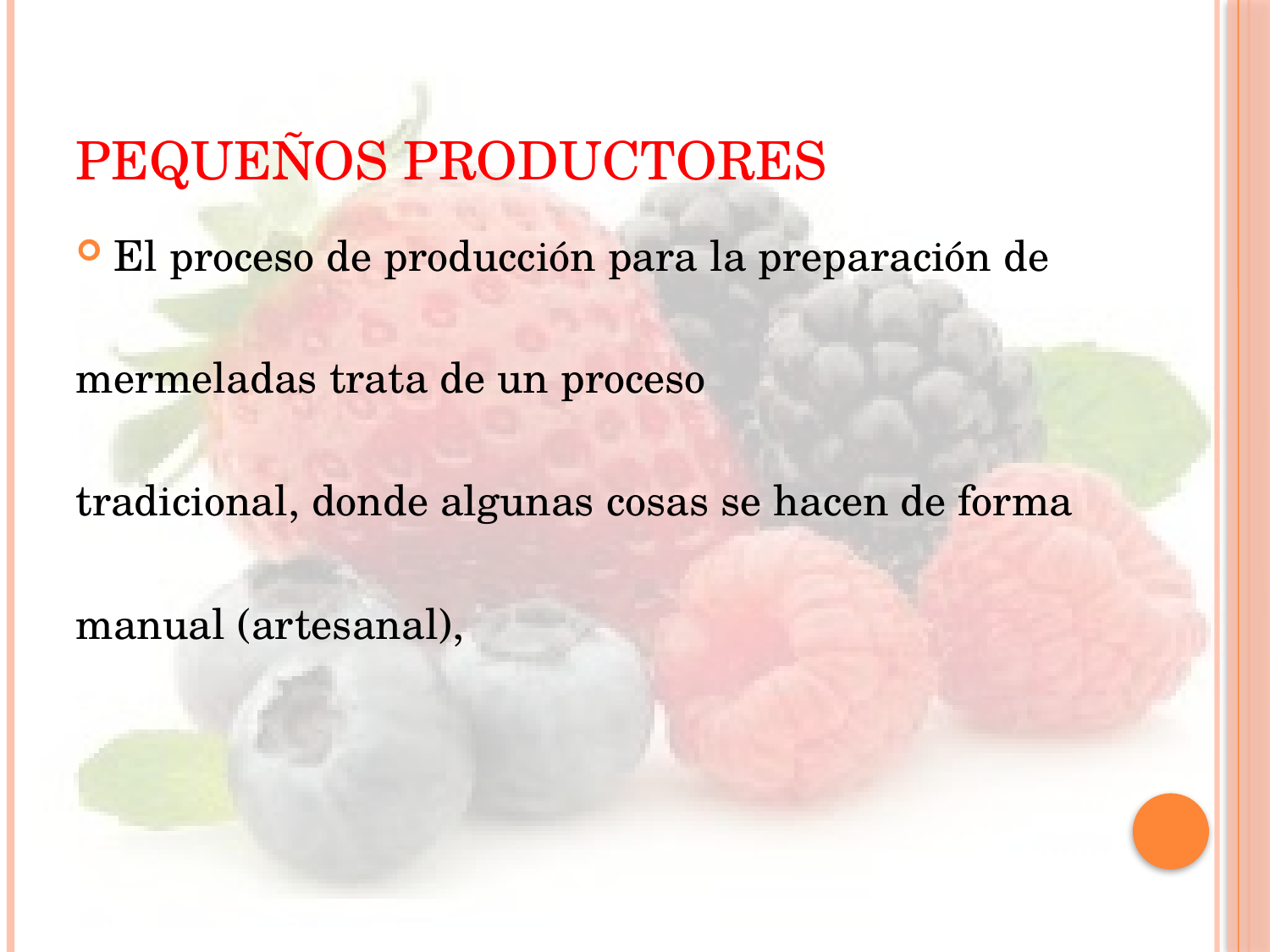

# Pequeños productores
El proceso de producción para la preparación de

mermeladas trata de un proceso

tradicional, donde algunas cosas se hacen de forma

manual (artesanal),